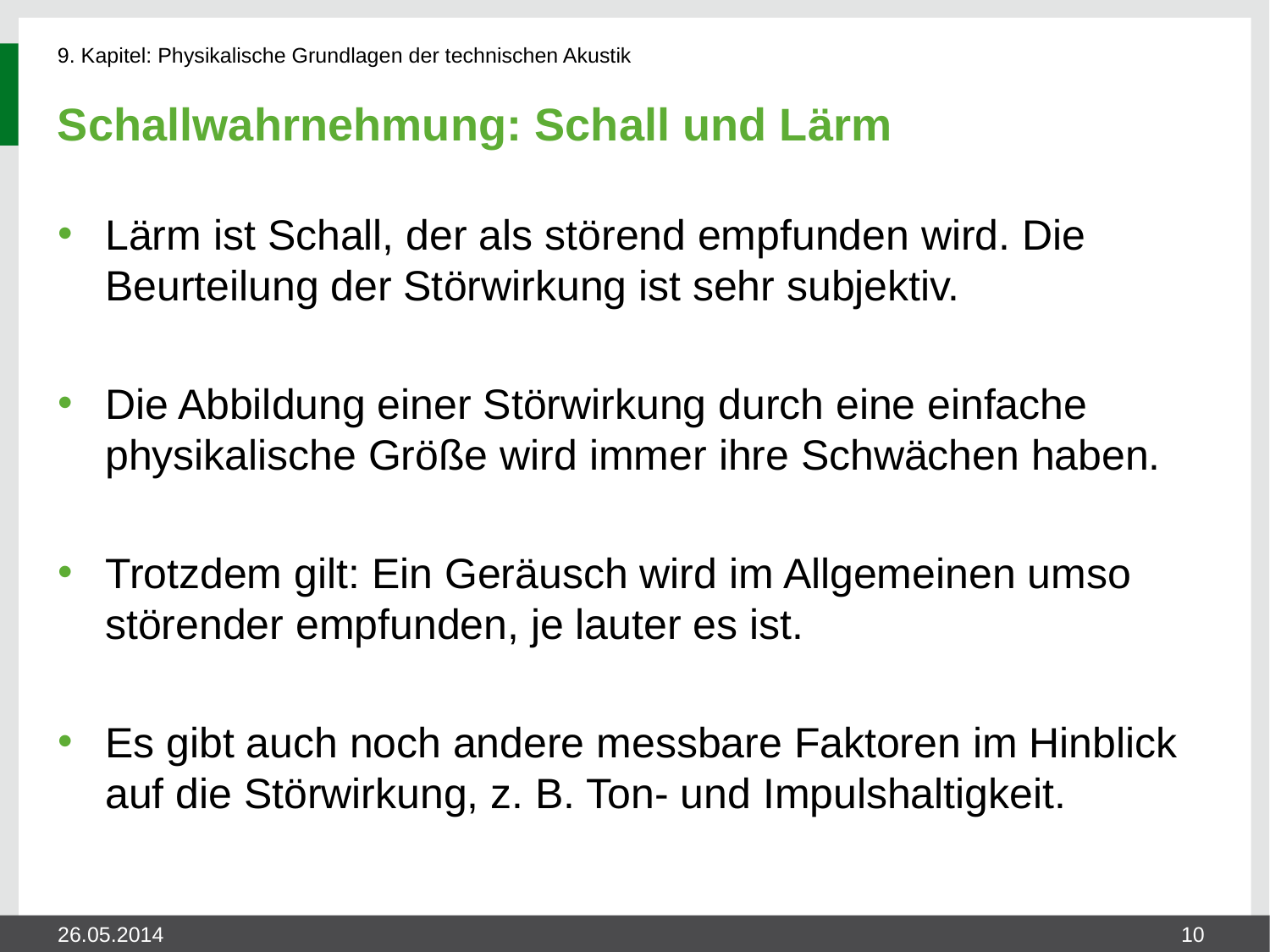

# Schallwahrnehmung: Schall und Lärm
Lärm ist Schall, der als störend empfunden wird. Die Beurteilung der Störwirkung ist sehr subjektiv.

Die Abbildung einer Störwirkung durch eine einfache physikalische Größe wird immer ihre Schwächen haben.

Trotzdem gilt: Ein Geräusch wird im Allgemeinen umso störender empfunden, je lauter es ist.

Es gibt auch noch andere messbare Faktoren im Hinblick auf die Störwirkung, z. B. Ton- und Impulshaltigkeit.
26.05.2014
10